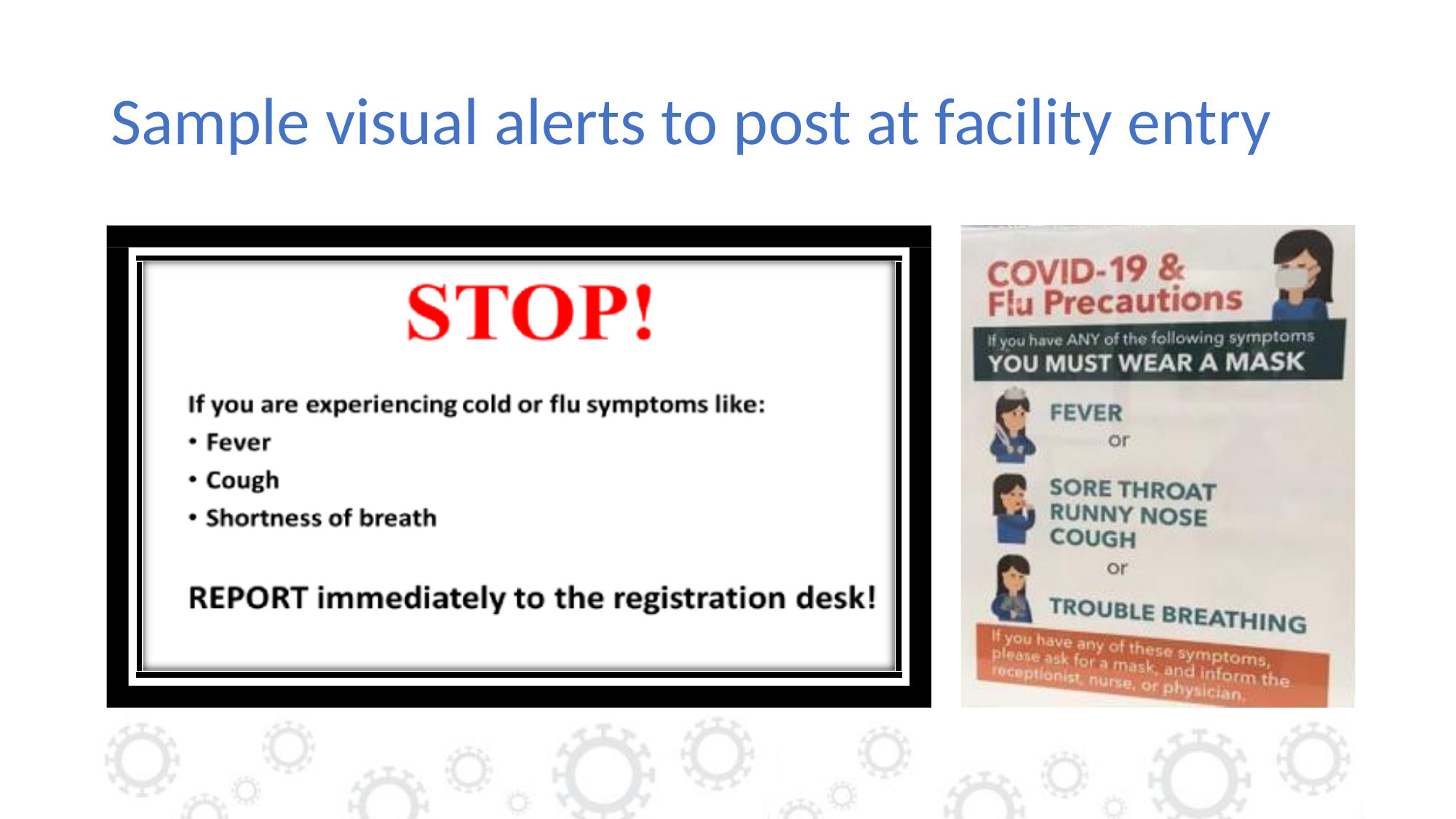

# Sample visual alerts to post at facility entry